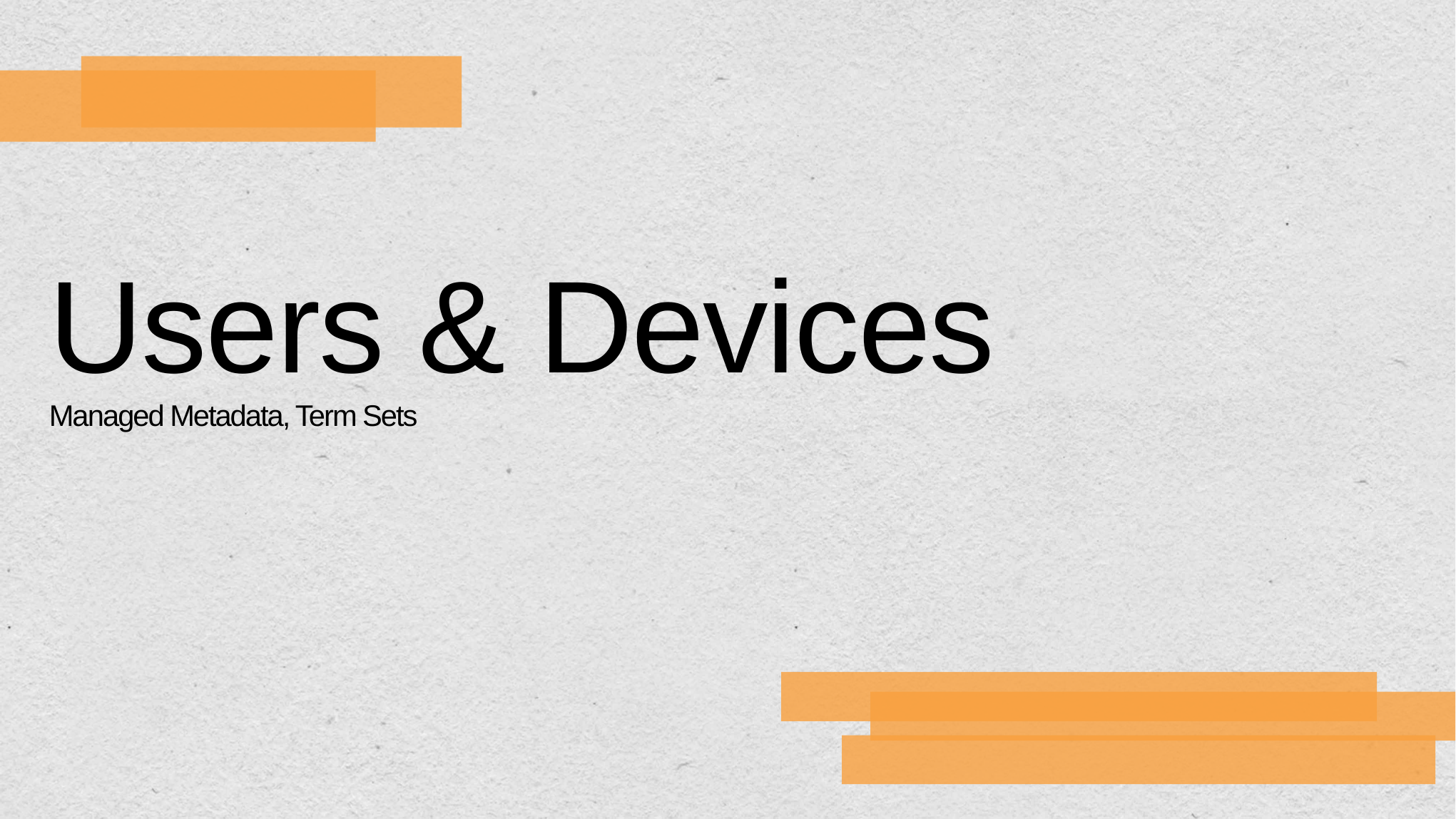

# Users & Devices Managed Metadata, Term Sets